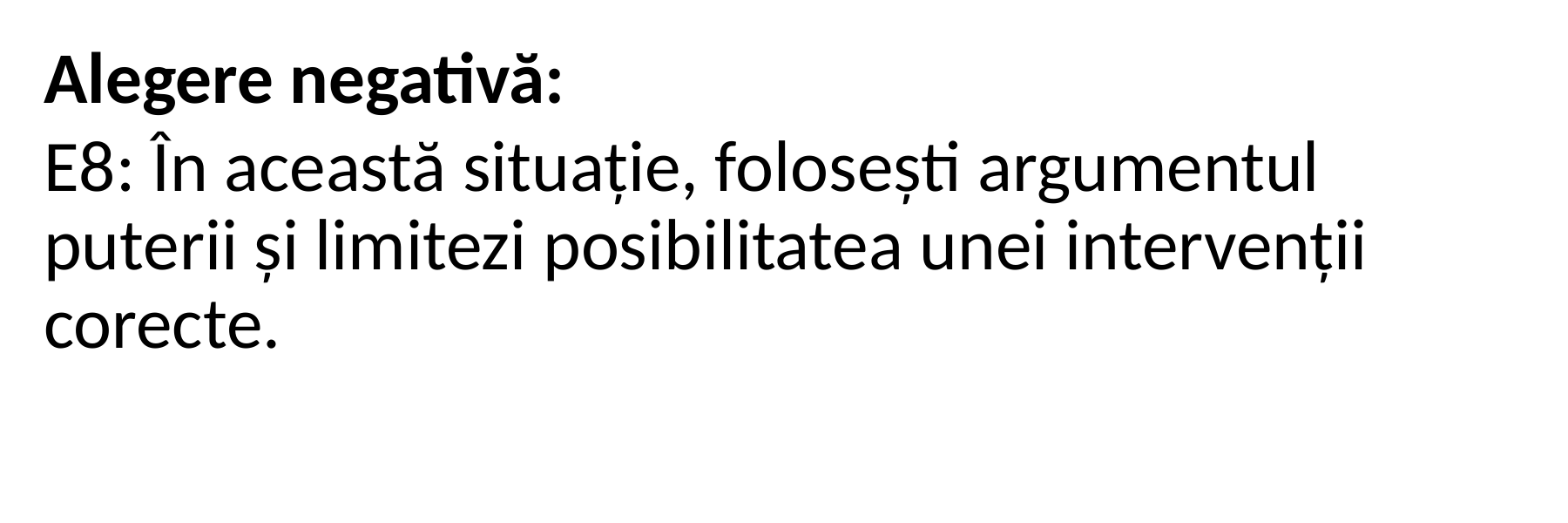

Alegere negativă:
E8: În această situație, folosești argumentul puterii și limitezi posibilitatea unei intervenții corecte.